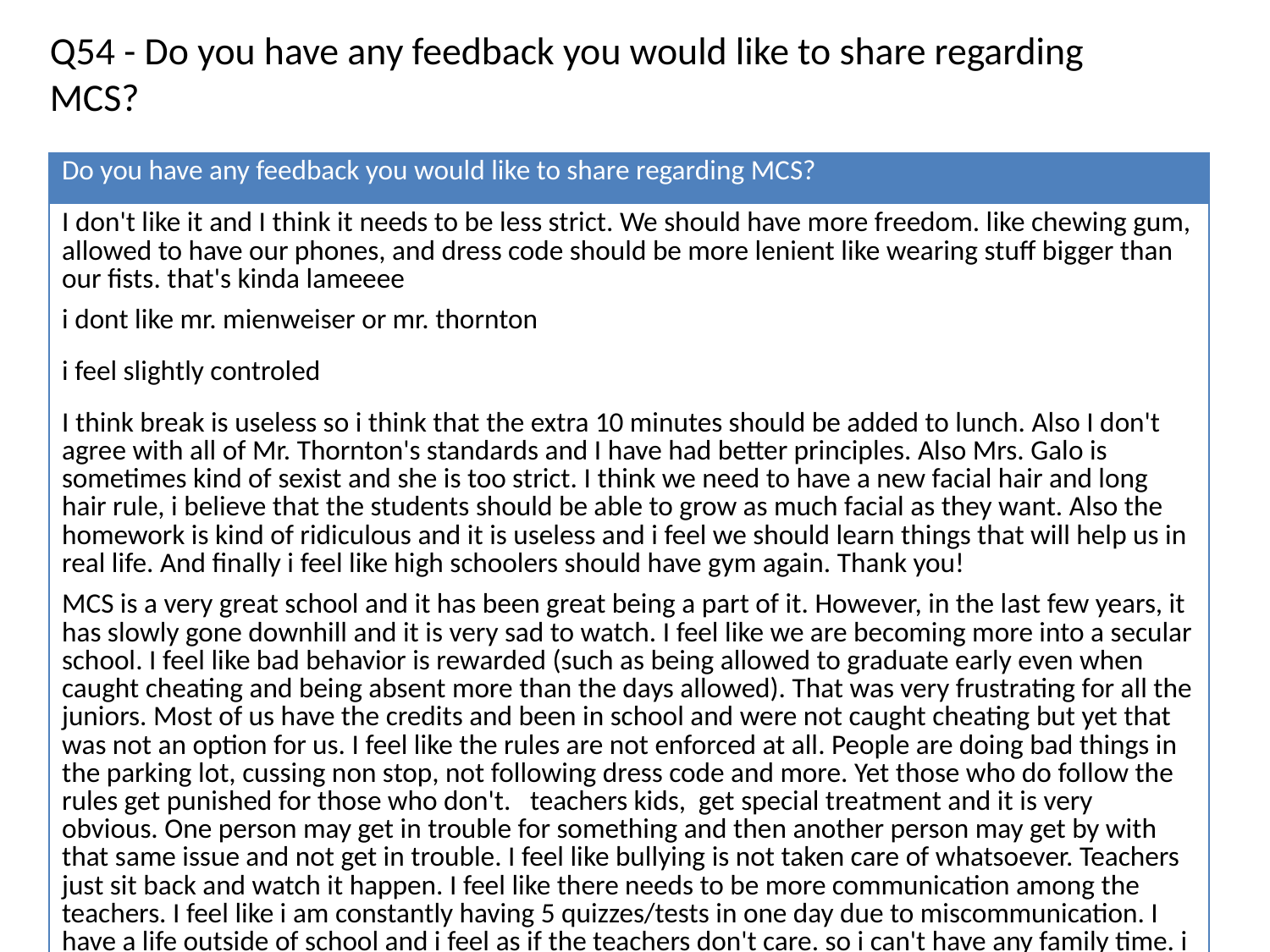

Q54 - Do you have any feedback you would like to share regarding MCS?
| Do you have any feedback you would like to share regarding MCS? |
| --- |
| I don't like it and I think it needs to be less strict. We should have more freedom. like chewing gum, allowed to have our phones, and dress code should be more lenient like wearing stuff bigger than our fists. that's kinda lameeee |
| i dont like mr. mienweiser or mr. thornton |
| i feel slightly controled |
| I think break is useless so i think that the extra 10 minutes should be added to lunch. Also I don't agree with all of Mr. Thornton's standards and I have had better principles. Also Mrs. Galo is sometimes kind of sexist and she is too strict. I think we need to have a new facial hair and long hair rule, i believe that the students should be able to grow as much facial as they want. Also the homework is kind of ridiculous and it is useless and i feel we should learn things that will help us in real life. And finally i feel like high schoolers should have gym again. Thank you! |
| MCS is a very great school and it has been great being a part of it. However, in the last few years, it has slowly gone downhill and it is very sad to watch. I feel like we are becoming more into a secular school. I feel like bad behavior is rewarded (such as being allowed to graduate early even when caught cheating and being absent more than the days allowed). That was very frustrating for all the juniors. Most of us have the credits and been in school and were not caught cheating but yet that was not an option for us. I feel like the rules are not enforced at all. People are doing bad things in the parking lot, cussing non stop, not following dress code and more. Yet those who do follow the rules get punished for those who don't. teachers kids, get special treatment and it is very obvious. One person may get in trouble for something and then another person may get by with that same issue and not get in trouble. I feel like bullying is not taken care of whatsoever. Teachers just sit back and watch it happen. I feel like there needs to be more communication among the teachers. I feel like i am constantly having 5 quizzes/tests in one day due to miscommunication. I have a life outside of school and i feel as if the teachers don't care. so i can't have any family time. i have no time to do anything outside of school. and i never get enough sleep because of how much work i have. styaing up till 2 or 3 am is very hard to do. Teachers who are very good at that is mrs. debusk ms. gore mrs. jackson and mr evans. They care about what you do in your afternoons and make sure you don't have too much to do and ask you what you are doing in that afternoon so you are up all night. I really appreciate sweet people like mrs.scherer mrs. browning and mrs. caldwell and mrs debusk. i really trust them and feel like i can go to them about anything. i can really trust them. Mrs. Hampton really cares about her students and it is very bvious. she makes sure we understand what we are doing and she does it because she wants us to have a Christian English education. I miss being able to have nights with my familt and not be in my room doing homework/study. It is very sad to see where MCS is today. I used to be very comfortable here, but now i can't wait to graduate. Chapel speakers. It is agreed among many that we should have more interesting chapel speakers. More like Josh Armstrong, Greg Floyd, Ben Pottorff (who we had recently). More interesting chapel topics. Small group was more fun when the leaders chose the topic. Small group time is not relevant because the topics are not relevant to what is going on within the small group. My small group last year went trhough a study and it was the best time and i grew closer to God more than ever. The guys growing their hair out is clearly stated in the hand book yet is not being enforced. Break is basically pointless it is so short you don't have time to get through the hallway get your snack out and then turn right back around and go to class WHERE WE CANT EAT. The junior class guys are so disrespectful and nothing IS EVER DONE about it. They talk about very inappropriate things and no one stops them. many of them talking about being high they talk about private body parts and sex. and way more that i don't want to even get in to. it has been reported many times and even witnessed. The boys make fun of literally everyone. it is so sad to see the school i once loved dwindle. Many talk about how many year they think this school will be here sadly the answer is usually not many. |